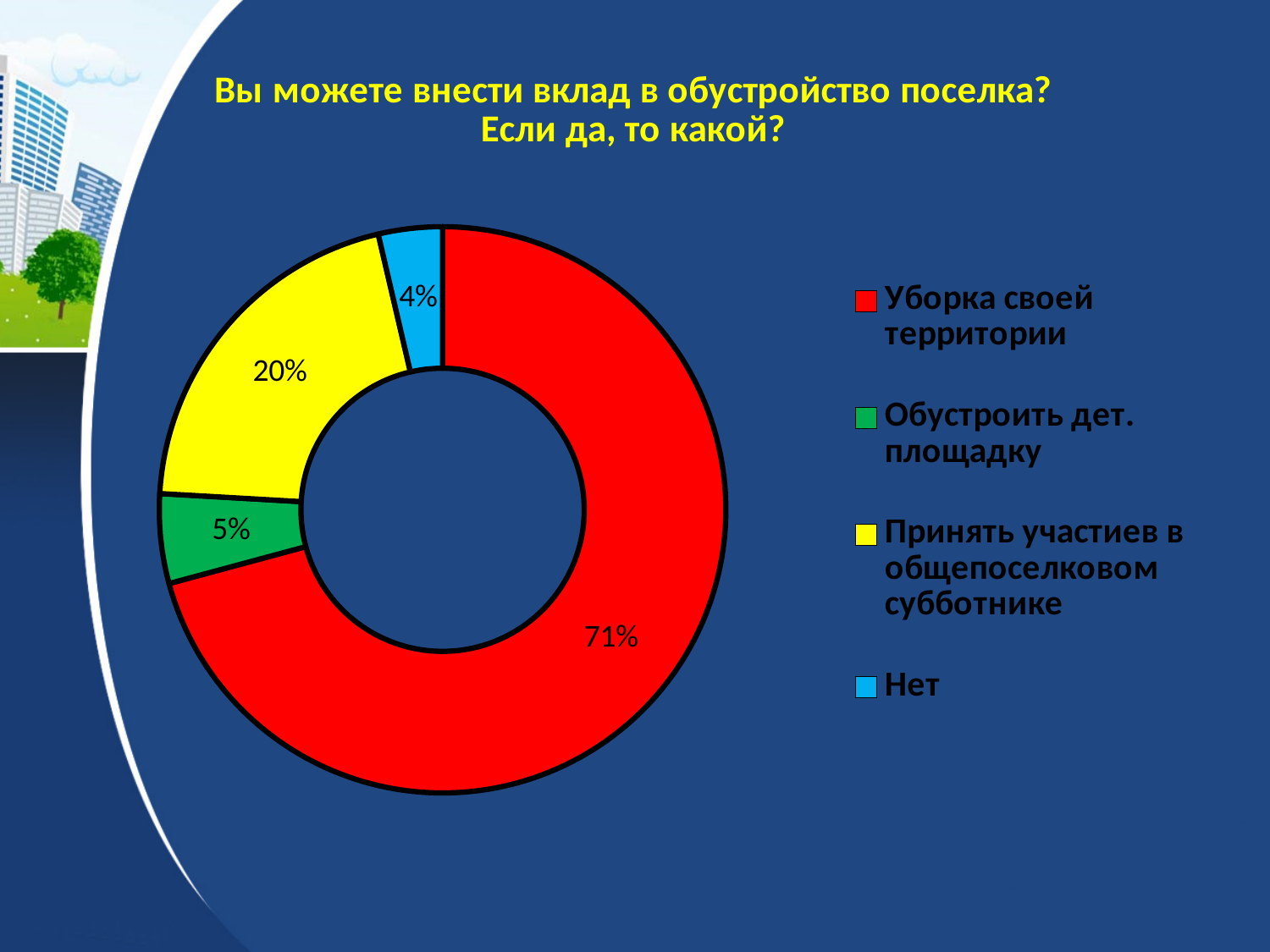

### Chart: Вы можете внести вклад в обустройство поселка? Если да, то какой?

| Category | Продажи |
|---|---|
| Уборка своей территории | 48.5 |
| Обустроить дет. площадку | 3.5 |
| Принять участиев в общепоселковом субботнике | 14.0 |
| Нет | 2.5 |